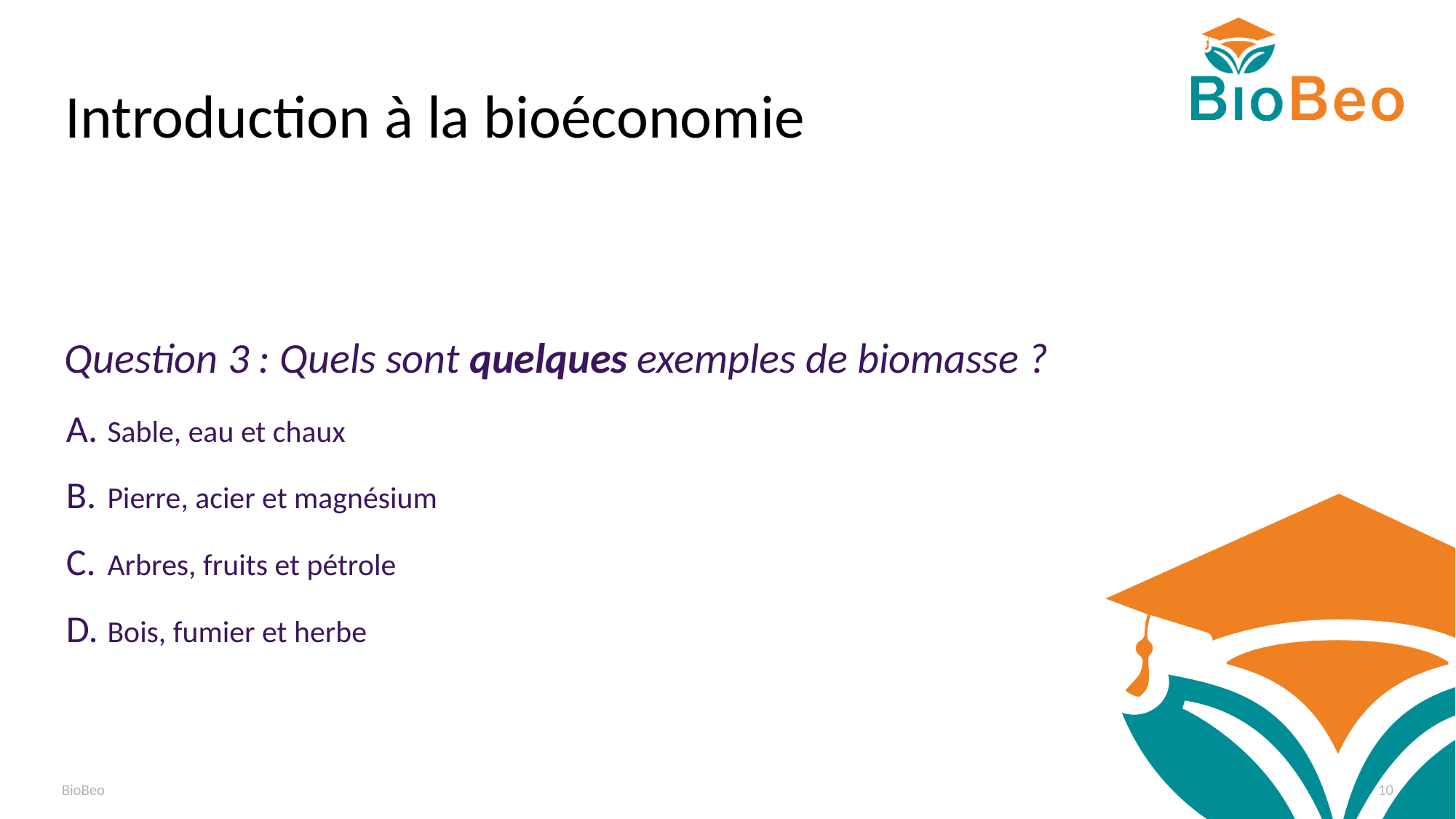

# Introduction à la bioéconomie
Question 3 : Quels sont quelques exemples de biomasse ?
Sable, eau et chaux
Pierre, acier et magnésium
Arbres, fruits et pétrole
Bois, fumier et herbe
BioBeo
10